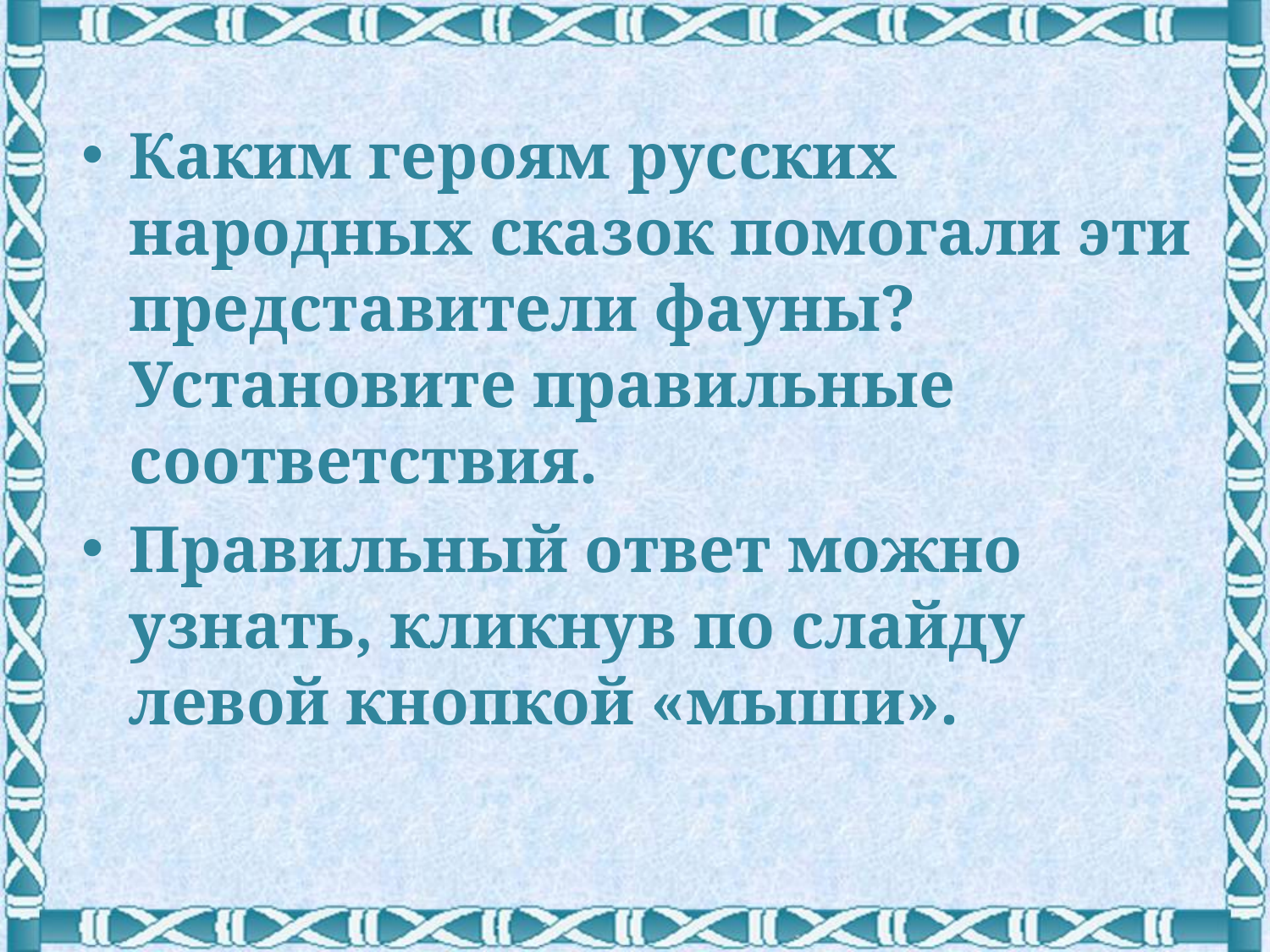

Каким героям русских народных сказок помогали эти представители фауны? Установите правильные соответствия.
Правильный ответ можно узнать, кликнув по слайду левой кнопкой «мыши».